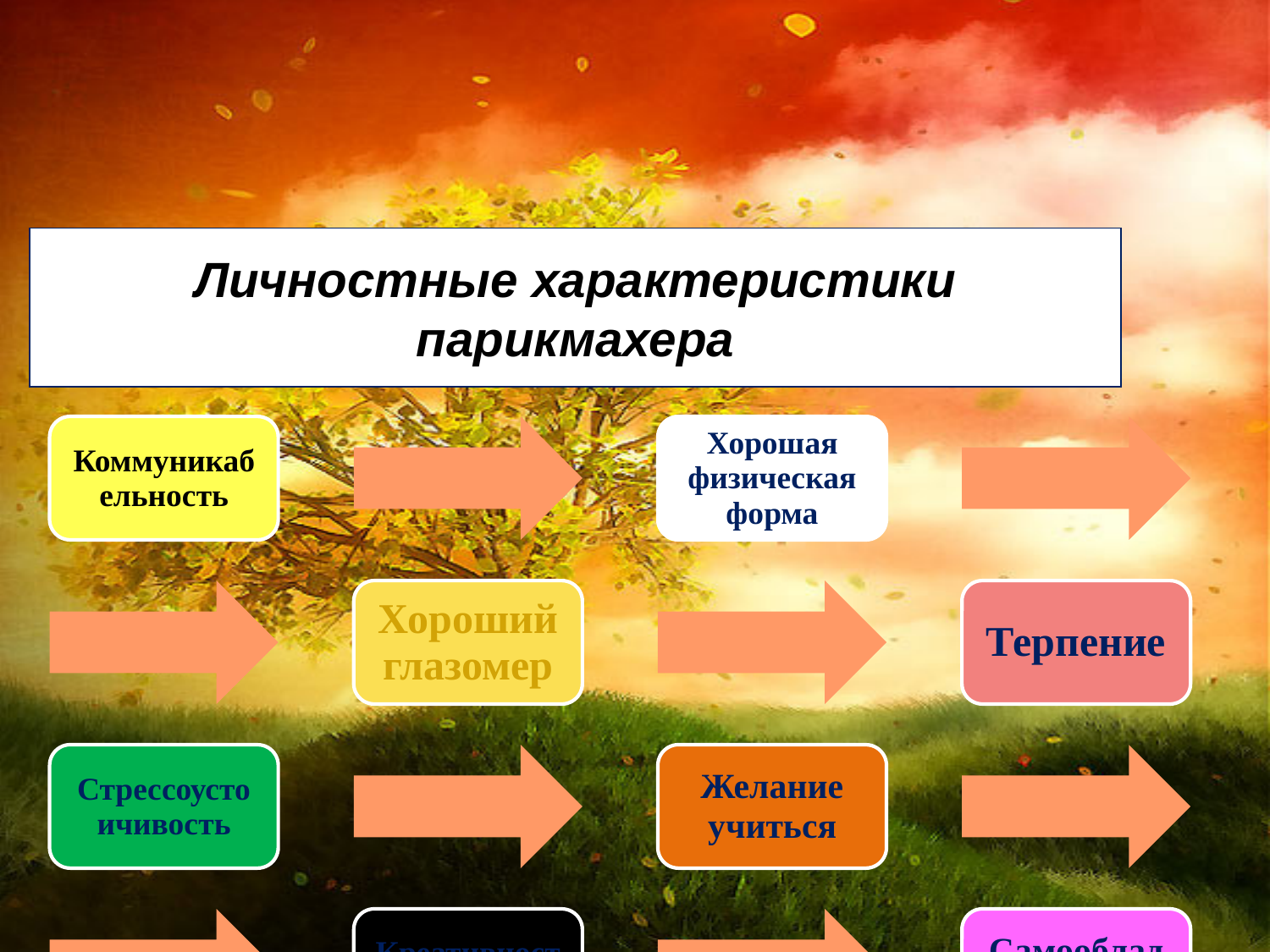

# Личностные характеристики парикмахера
Коммуникабельность
Хорошая физическая форма
Терпение
Хороший глазомер
Стрессоустоичивость
Желание учиться